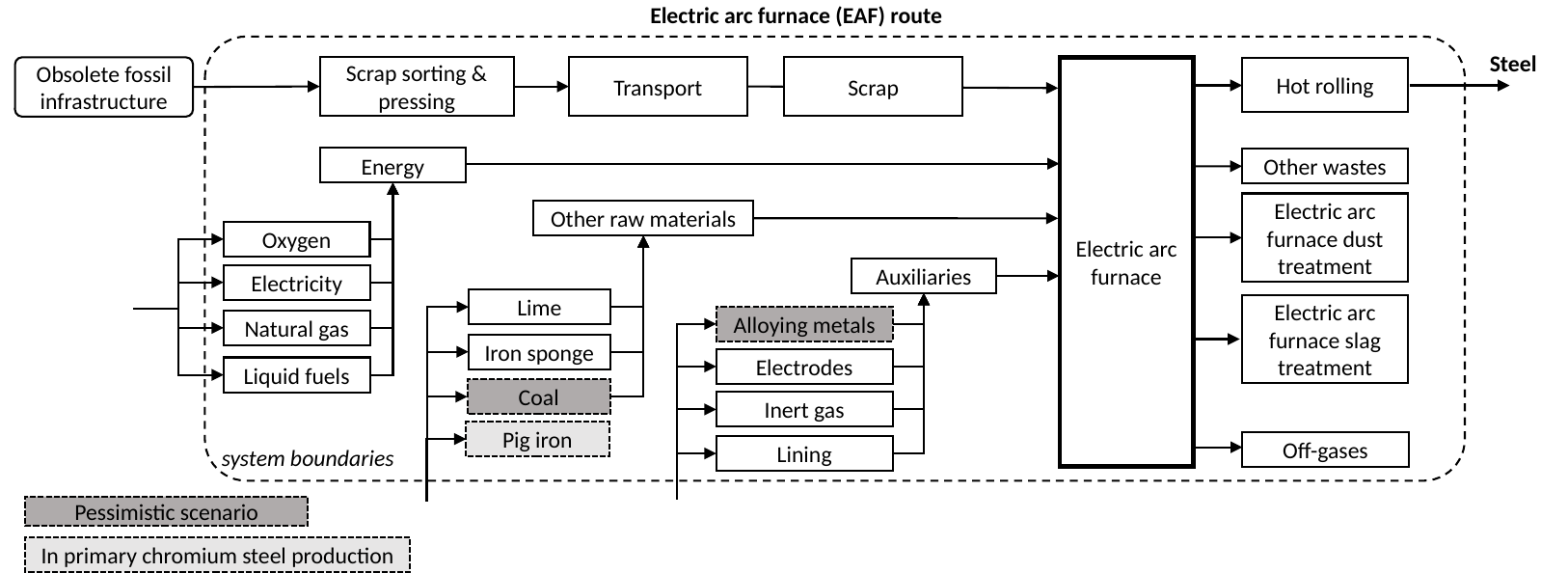

Electric arc furnace (EAF) route

Steel
Obsolete fossil infrastructure
Scrap sorting & pressing
Transport
Scrap
Electric arc furnace
Hot rolling
Energy
Other wastes
Electric arc furnace dust treatment
Other raw materials
Oxygen
Auxiliaries
Electricity
Lime
Electric arc furnace slag treatment
Alloying metals
Natural gas
Iron sponge
Electrodes
Liquid fuels
Coal
Inert gas
Pig iron
Off-gases
Lining
system boundaries
Pessimistic scenario
In primary chromium steel production